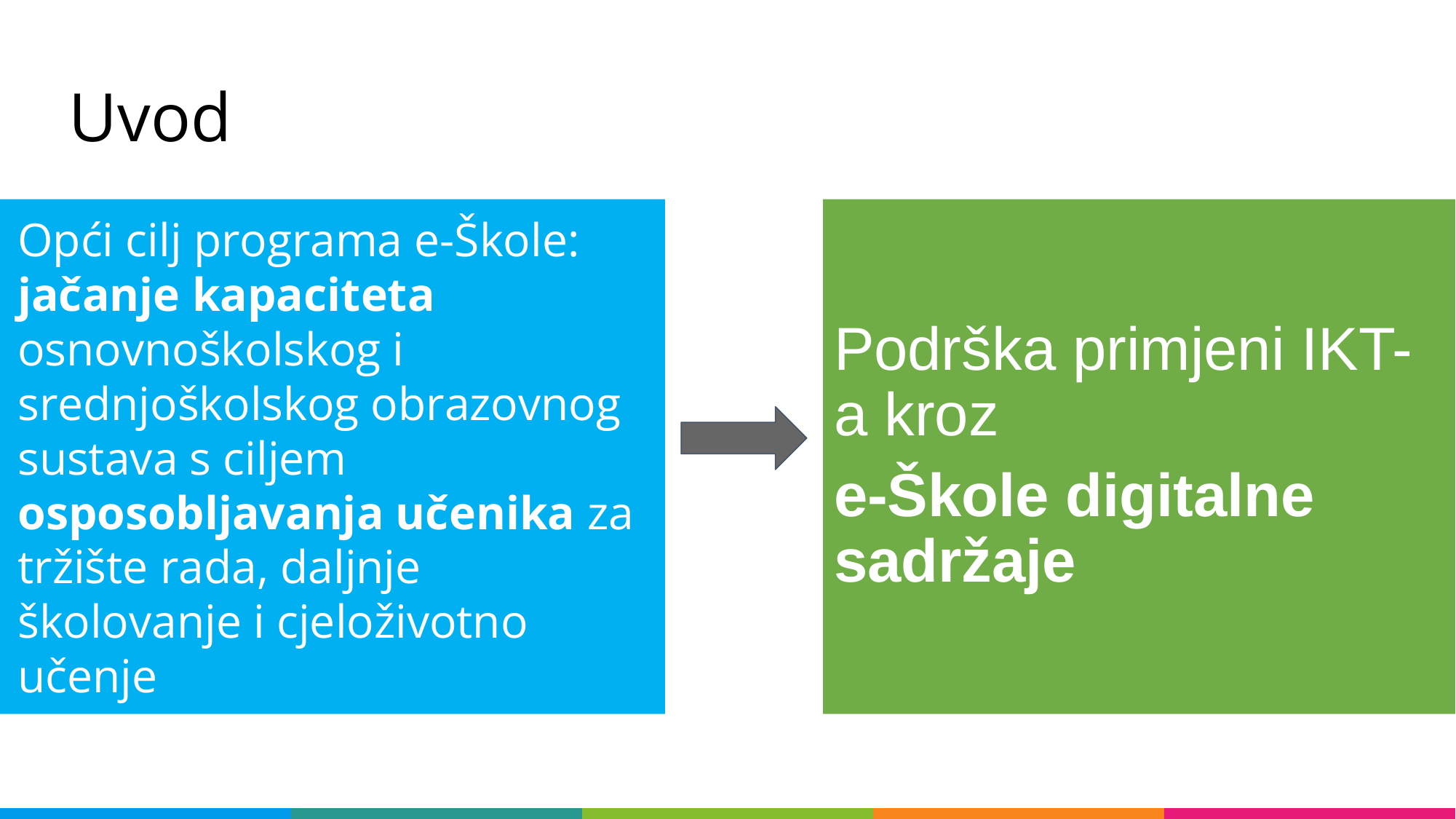

# Uvod
Podrška primjeni IKT-a kroz
e-Škole digitalne sadržaje
Opći cilj programa e-Škole:
jačanje kapaciteta osnovnoškolskog i srednjoškolskog obrazovnog sustava s ciljem osposobljavanja učenika za tržište rada, daljnje školovanje i cjeloživotno učenje